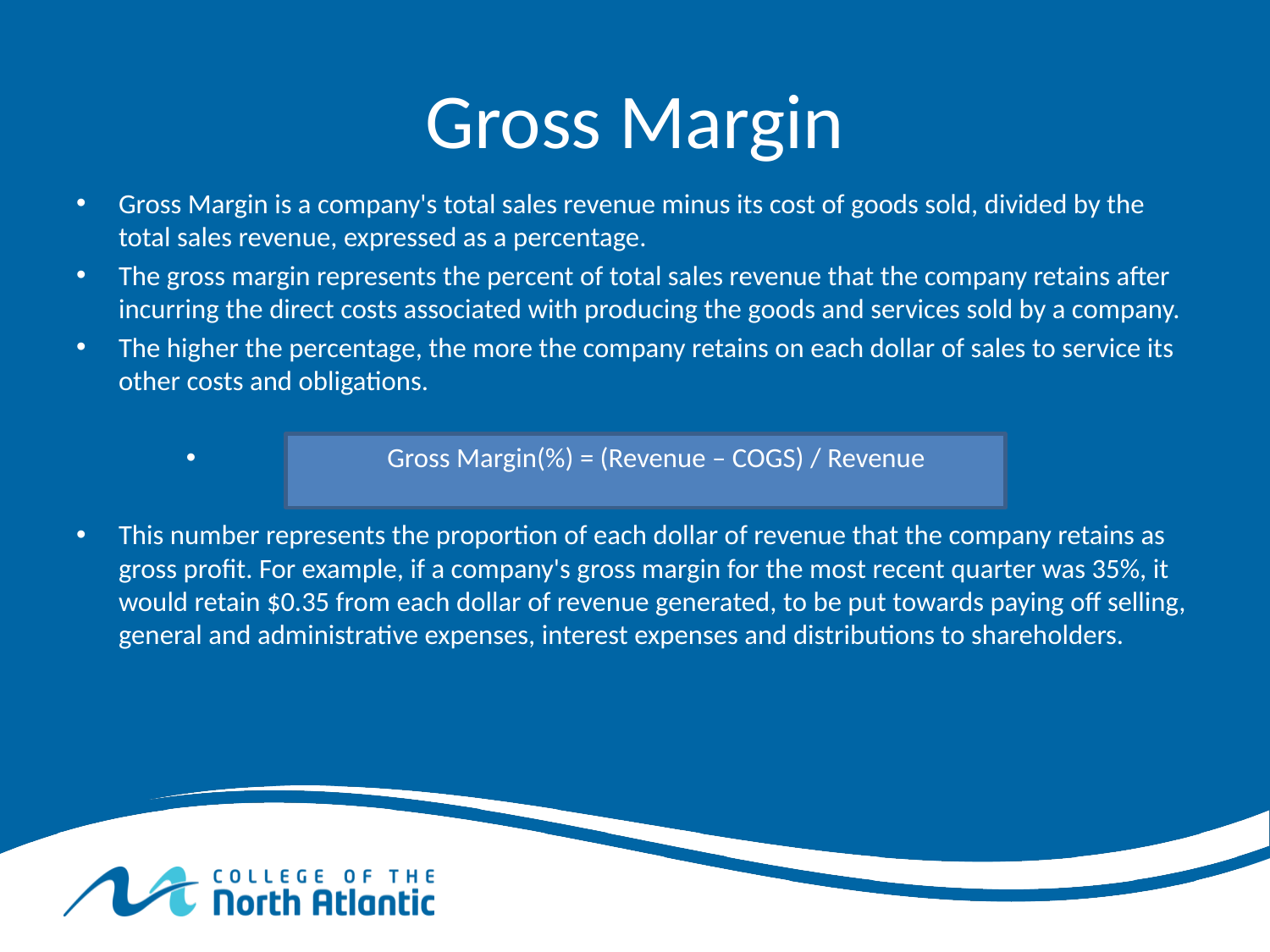

# Gross Margin
Gross Margin is a company's total sales revenue minus its cost of goods sold, divided by the total sales revenue, expressed as a percentage.
The gross margin represents the percent of total sales revenue that the company retains after incurring the direct costs associated with producing the goods and services sold by a company.
The higher the percentage, the more the company retains on each dollar of sales to service its other costs and obligations.

Gross Margin(%) = (Revenue – COGS) / Revenue

This number represents the proportion of each dollar of revenue that the company retains as gross profit. For example, if a company's gross margin for the most recent quarter was 35%, it would retain $0.35 from each dollar of revenue generated, to be put towards paying off selling, general and administrative expenses, interest expenses and distributions to shareholders.